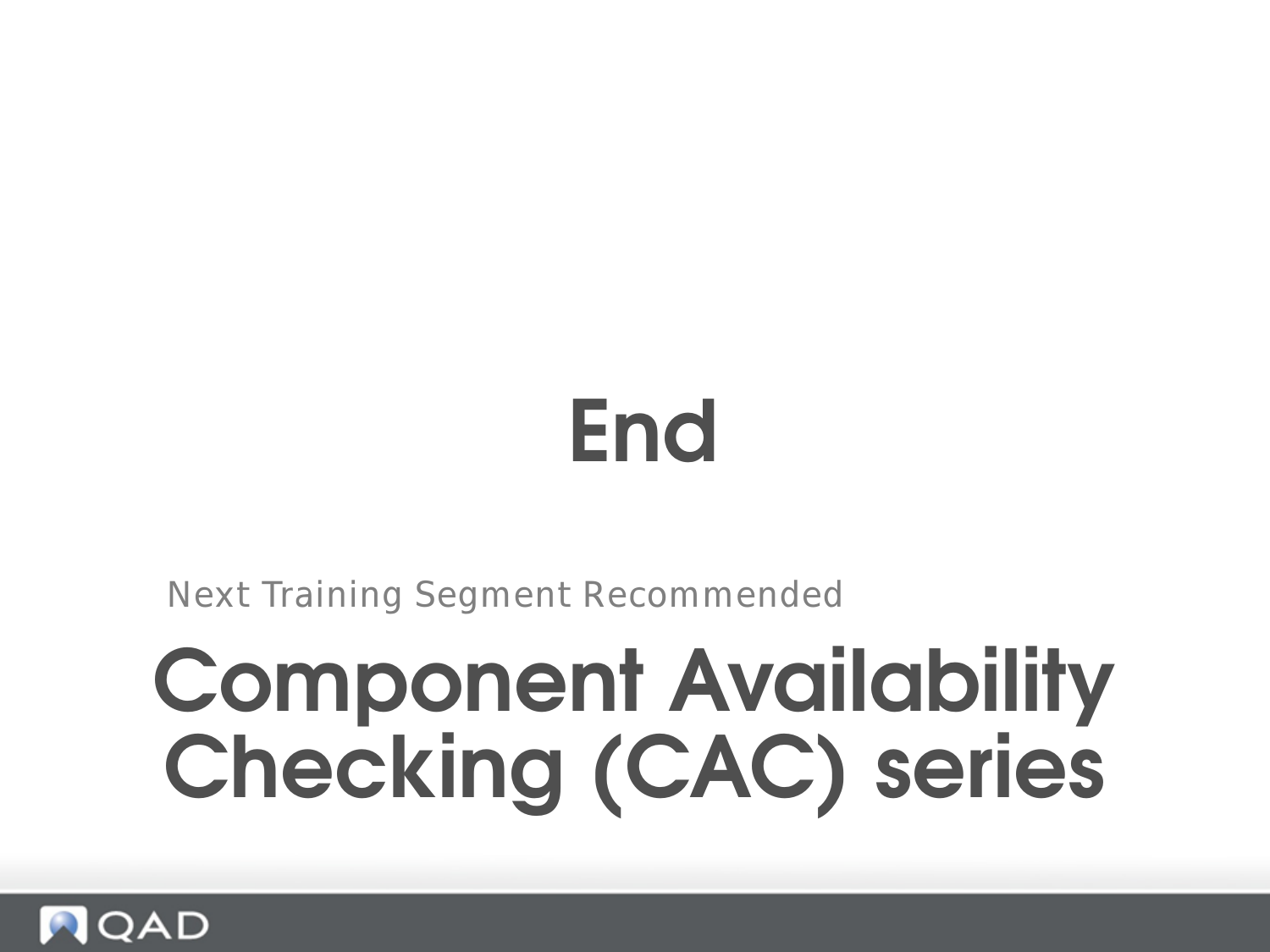

Creating a Master Schedule
 End
Next Training Segment Recommended
Component Availability Checking (CAC) series